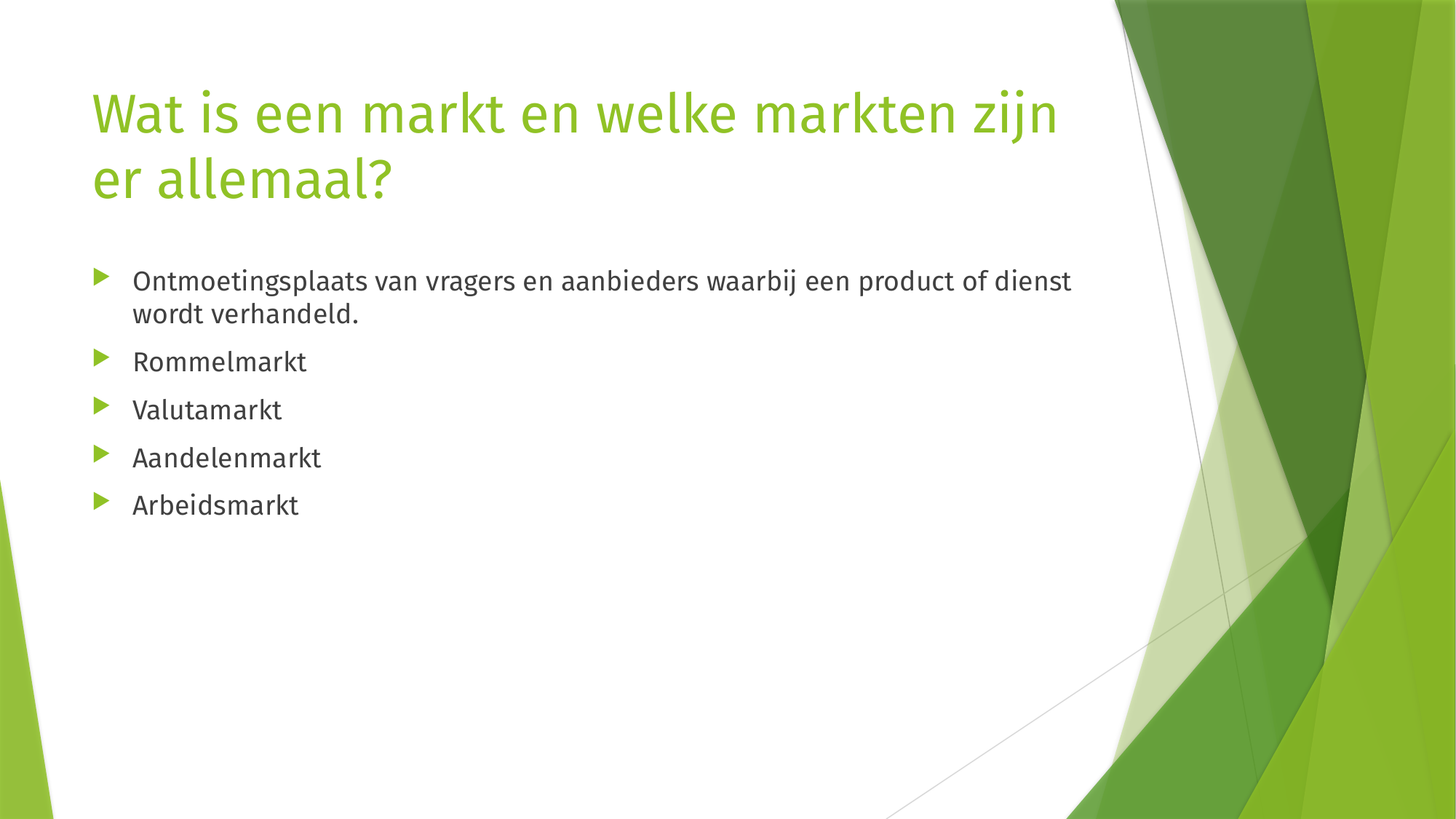

# Wat is een markt en welke markten zijn er allemaal?
Ontmoetingsplaats van vragers en aanbieders waarbij een product of dienst wordt verhandeld.
Rommelmarkt
Valutamarkt
Aandelenmarkt
Arbeidsmarkt